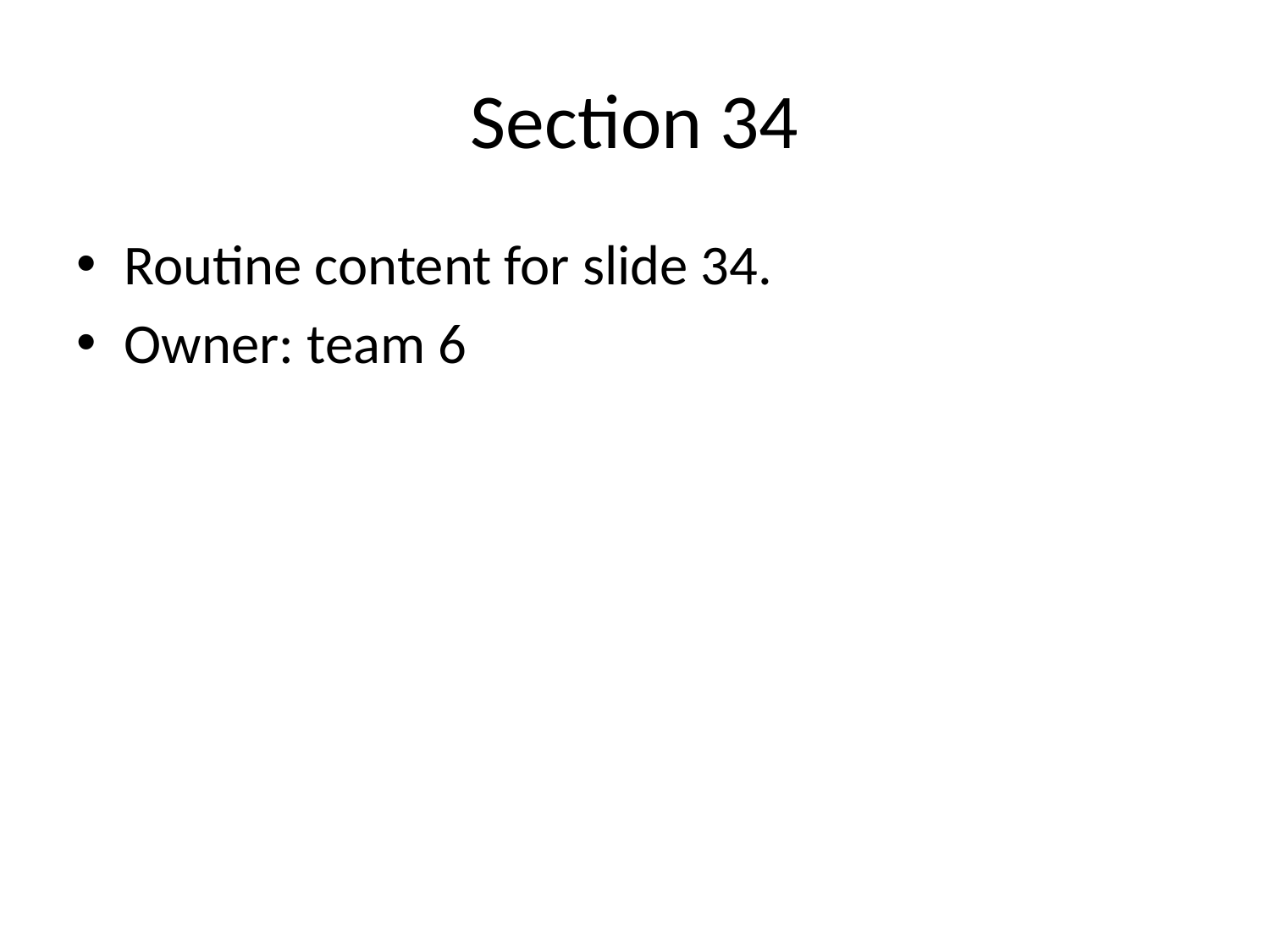

# Section 34
Routine content for slide 34.
Owner: team 6